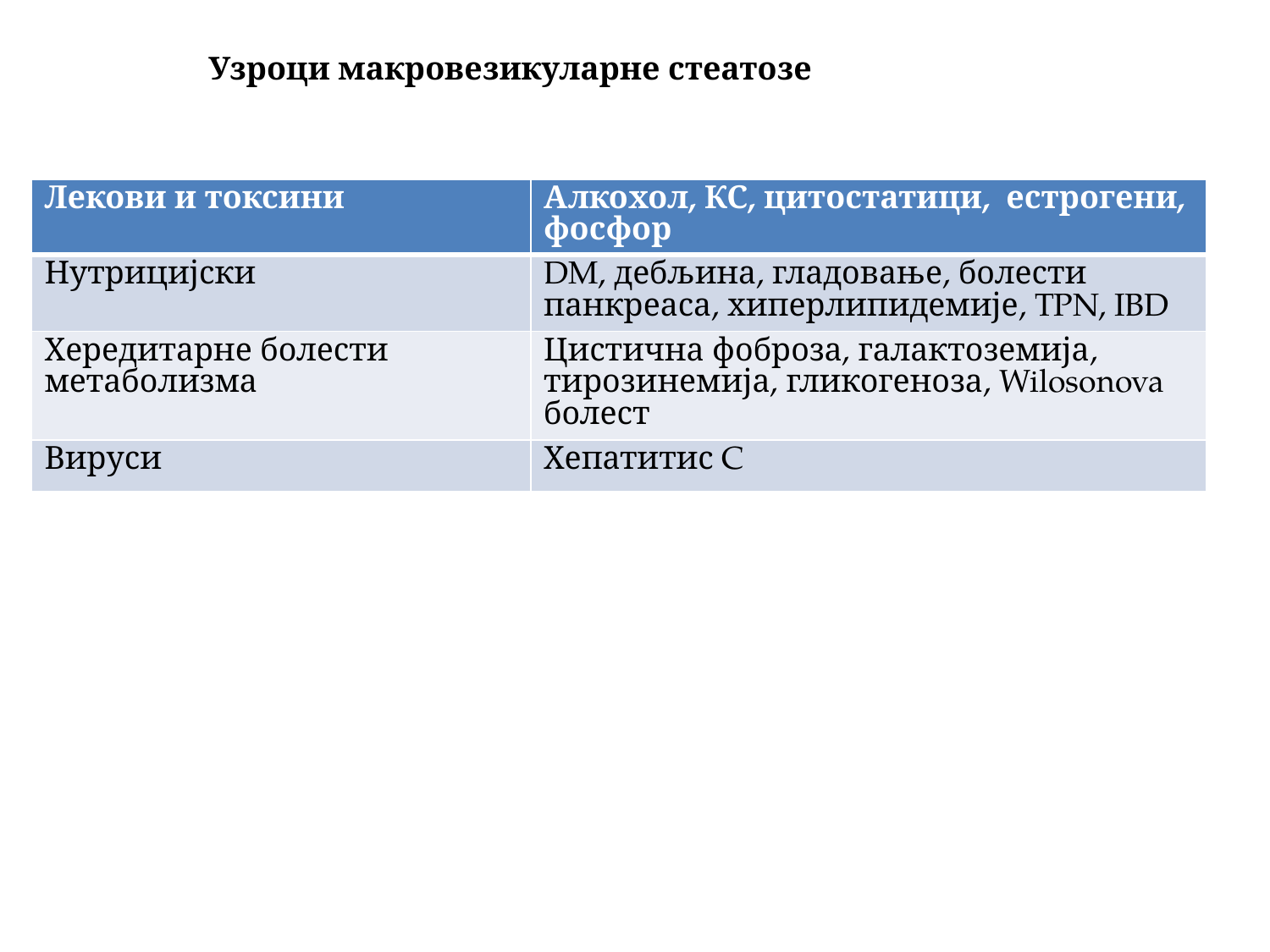

Узроци макровезикуларне стеатозе
| Лекови и токсини | Алкохол, КС, цитостатици, естрогени, фосфор |
| --- | --- |
| Нутрицијски | DM, дебљина, гладовање, болести панкреаса, хиперлипидемије, TPN, IBD |
| Хередитарне болести метаболизма | Цистична фоброза, галактоземија, тирозинемија, гликогеноза, Wilosonova болест |
| Вируси | Хепатитис C |